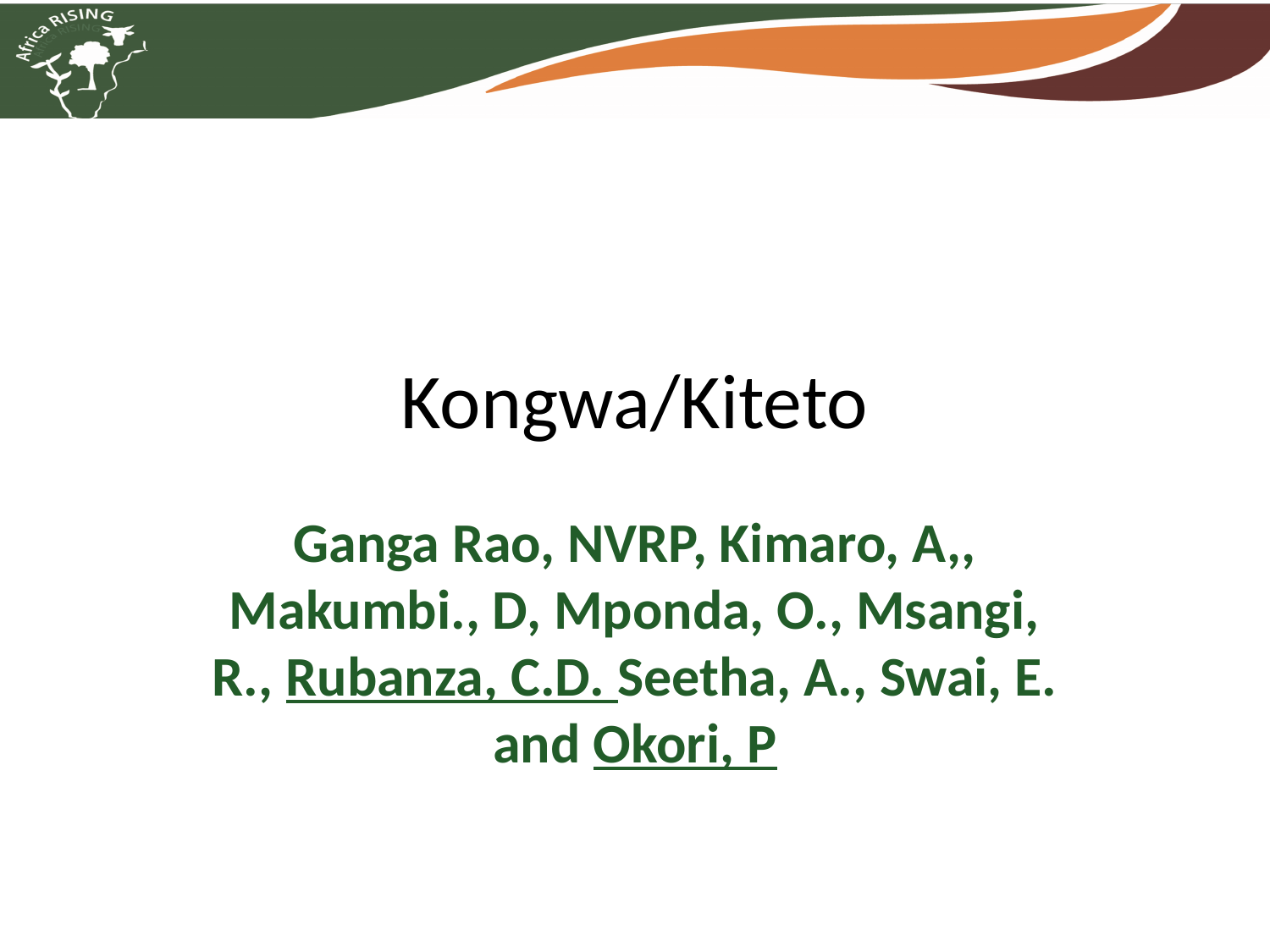

# Kongwa/Kiteto
Ganga Rao, NVRP, Kimaro, A,, Makumbi., D, Mponda, O., Msangi, R., Rubanza, C.D. Seetha, A., Swai, E. and Okori, P